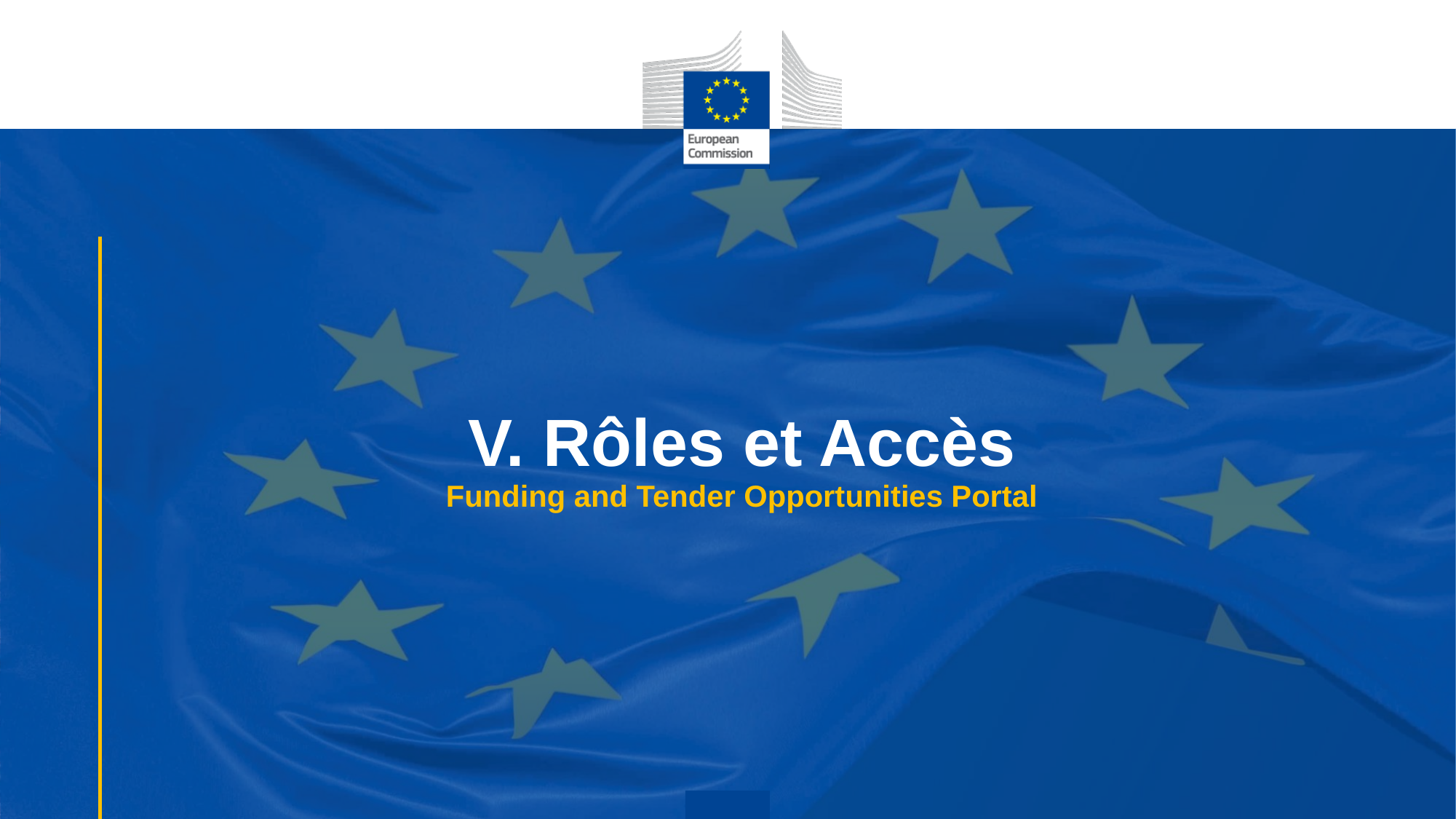

58
# V. Rôles et Accès Funding and Tender Opportunities Portal